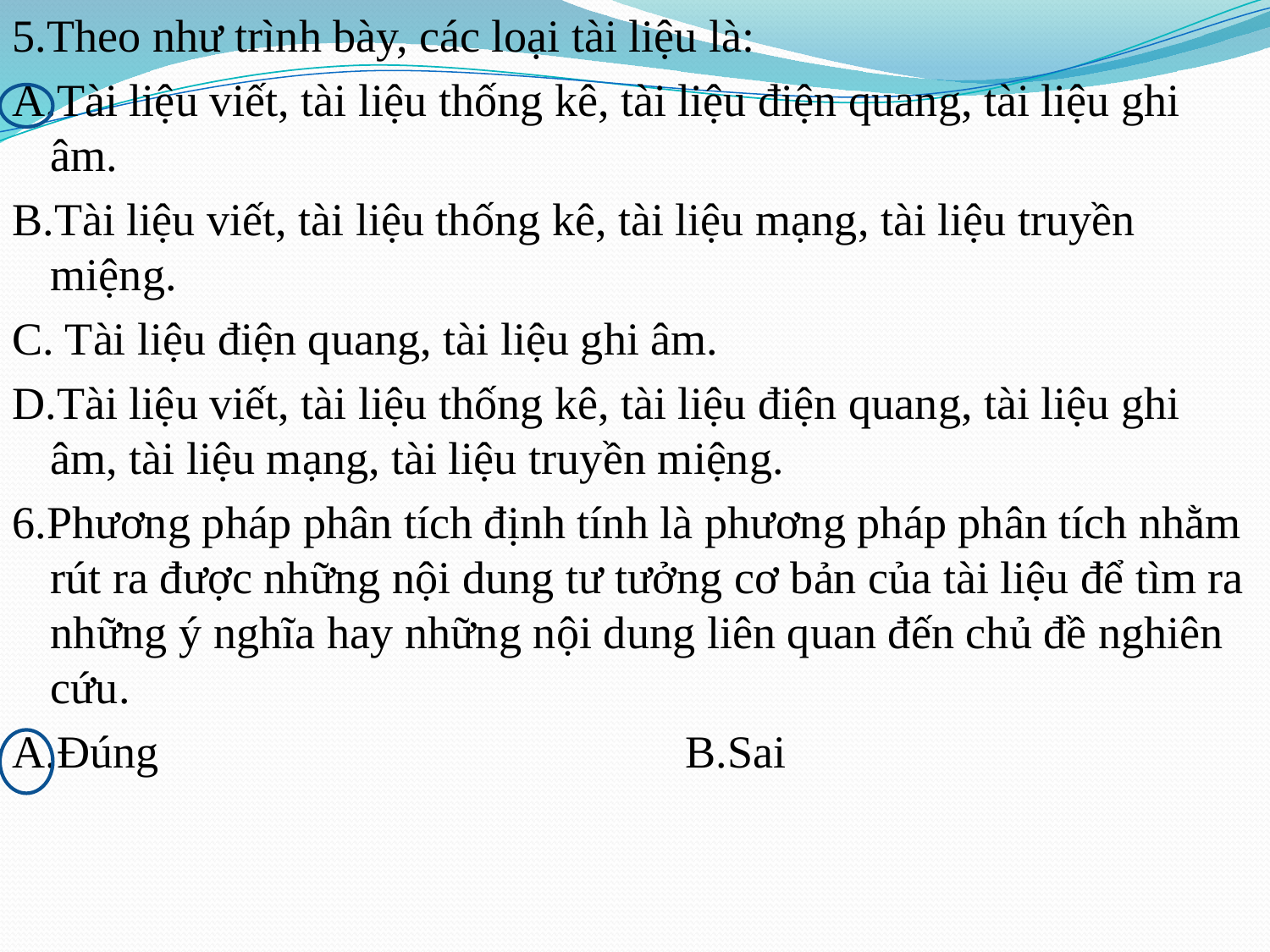

5.Theo như trình bày, các loại tài liệu là:
A.Tài liệu viết, tài liệu thống kê, tài liệu điện quang, tài liệu ghi âm.
B.Tài liệu viết, tài liệu thống kê, tài liệu mạng, tài liệu truyền miệng.
C. Tài liệu điện quang, tài liệu ghi âm.
D.Tài liệu viết, tài liệu thống kê, tài liệu điện quang, tài liệu ghi âm, tài liệu mạng, tài liệu truyền miệng.
6.Phương pháp phân tích định tính là phương pháp phân tích nhằm rút ra được những nội dung tư tưởng cơ bản của tài liệu để tìm ra những ý nghĩa hay những nội dung liên quan đến chủ đề nghiên cứu.
A.Đúng					B.Sai